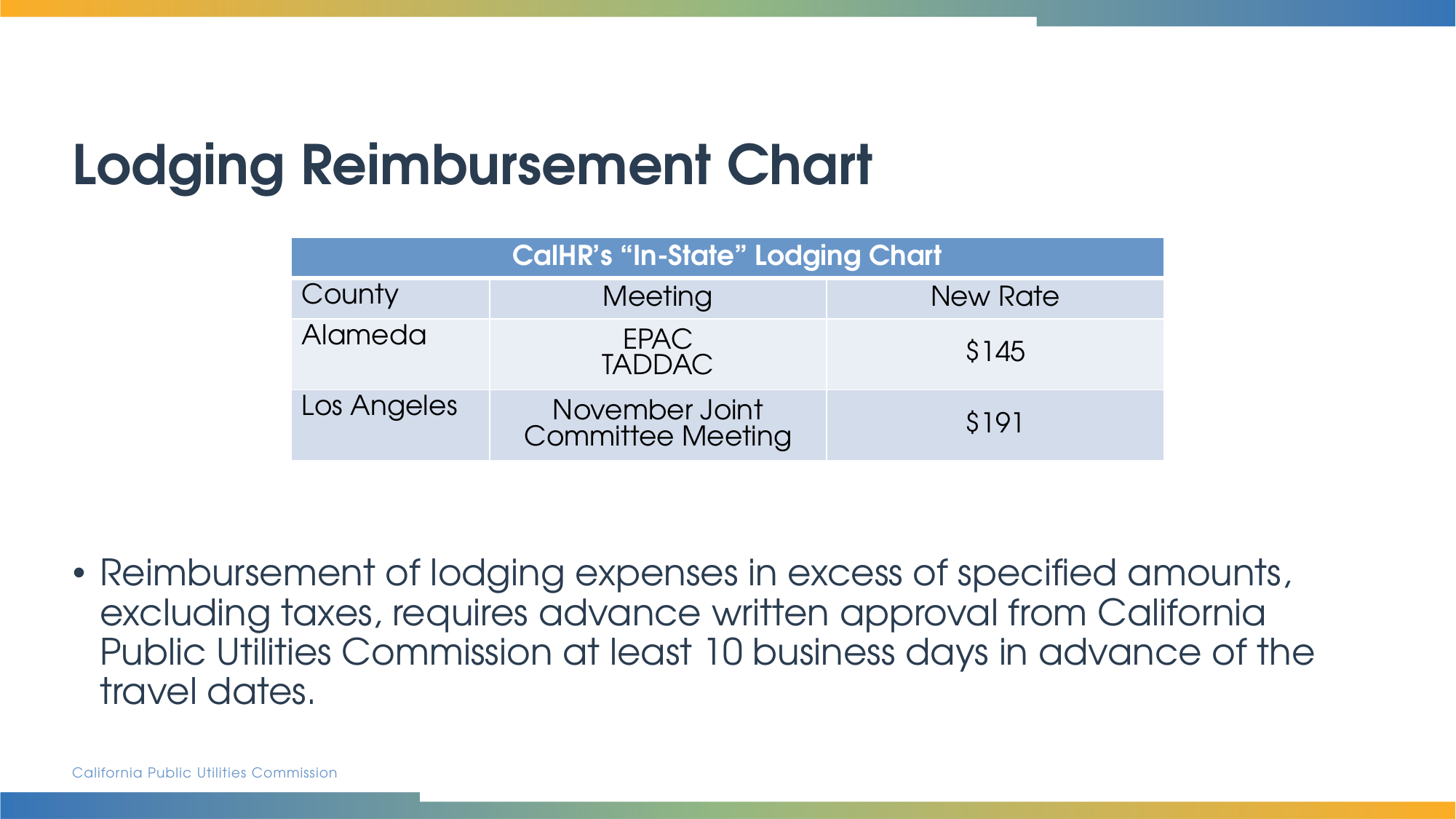

# Lodging Reimbursement Chart

Reimbursement of lodging expenses in excess of specified amounts, excluding taxes, requires advance written approval from California Public Utilities Commission at least 10 business days in advance of the travel dates.
| CalHR’s “In-State” Lodging Chart |  |  |
| --- | --- | --- |
| County | Meeting | New Rate |
| Alameda | EPAC TADDAC | $145 |
| Los Angeles | November Joint Committee Meeting | $191 |